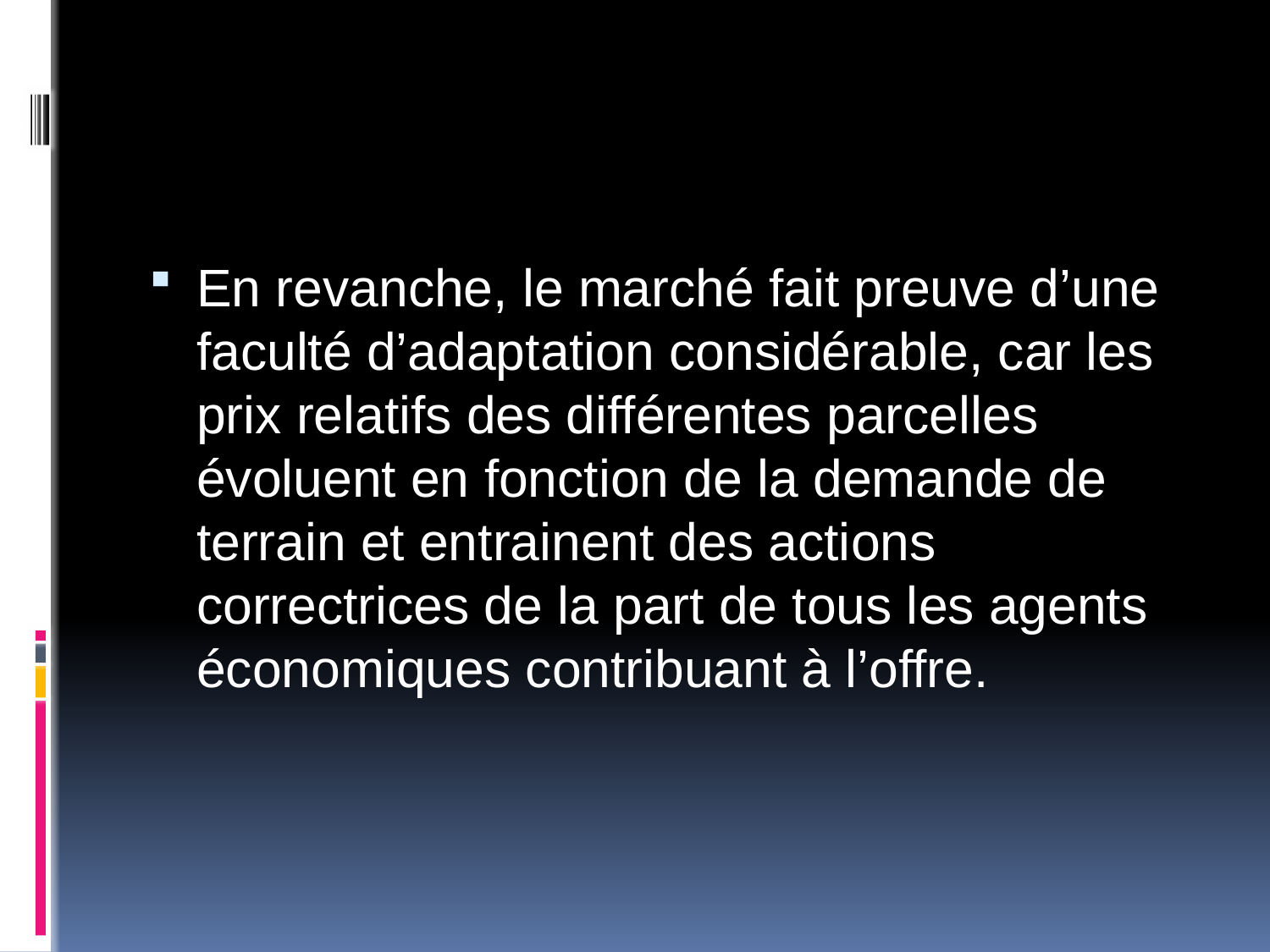

#
En revanche, le marché fait preuve d’une faculté d’adaptation considérable, car les prix relatifs des différentes parcelles évoluent en fonction de la demande de terrain et entrainent des actions correctrices de la part de tous les agents économiques contribuant à l’offre.